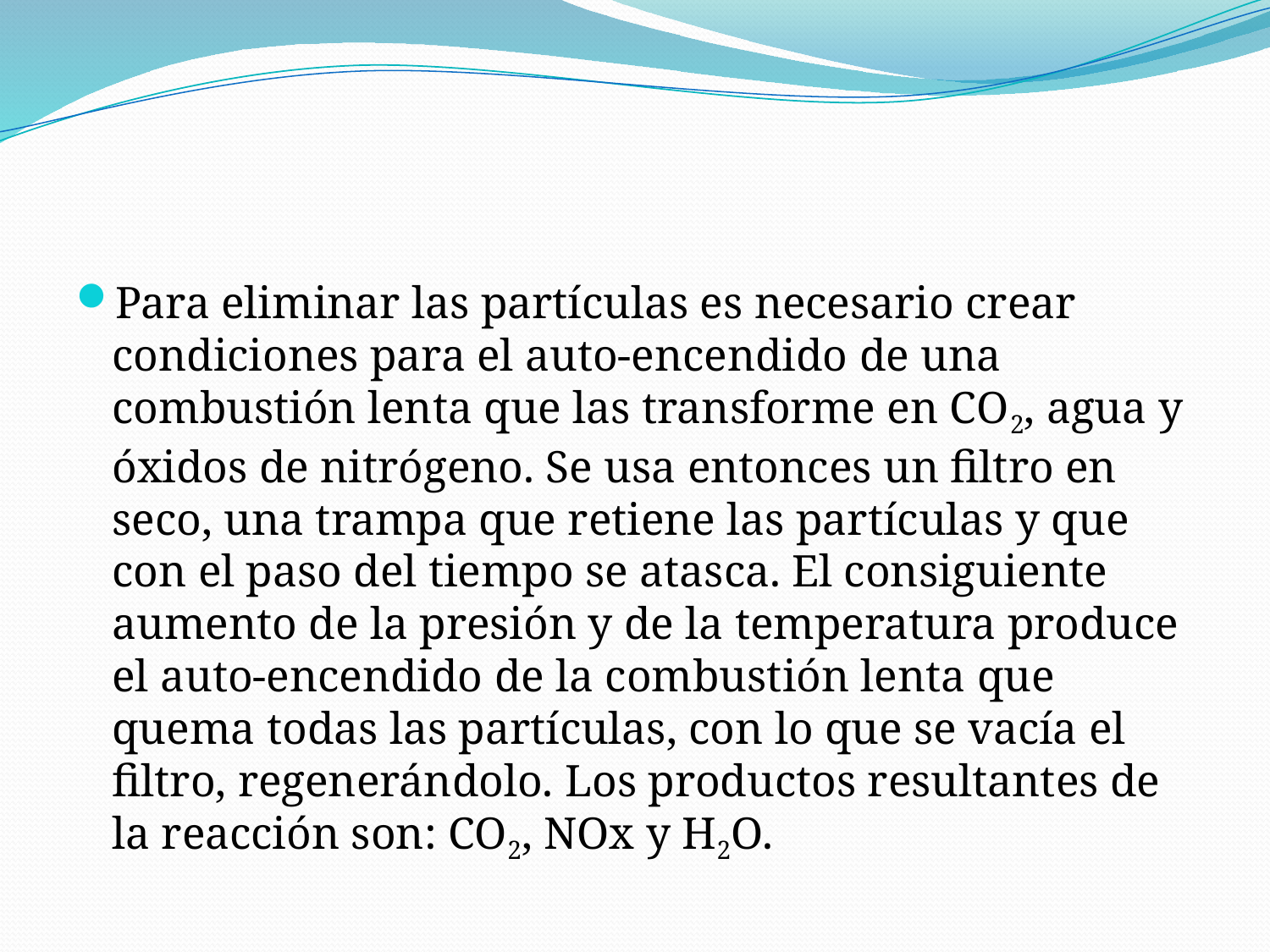

#
Para eliminar las partículas es necesario crear condiciones para el auto-encendido de una combustión lenta que las transforme en CO2, agua y óxidos de nitrógeno. Se usa entonces un filtro en seco, una trampa que retiene las partículas y que con el paso del tiempo se atasca. El consiguiente aumento de la presión y de la temperatura produce el auto-encendido de la combustión lenta que quema todas las partículas, con lo que se vacía el filtro, regenerándolo. Los productos resultantes de la reacción son: CO2, NOx y H2O.